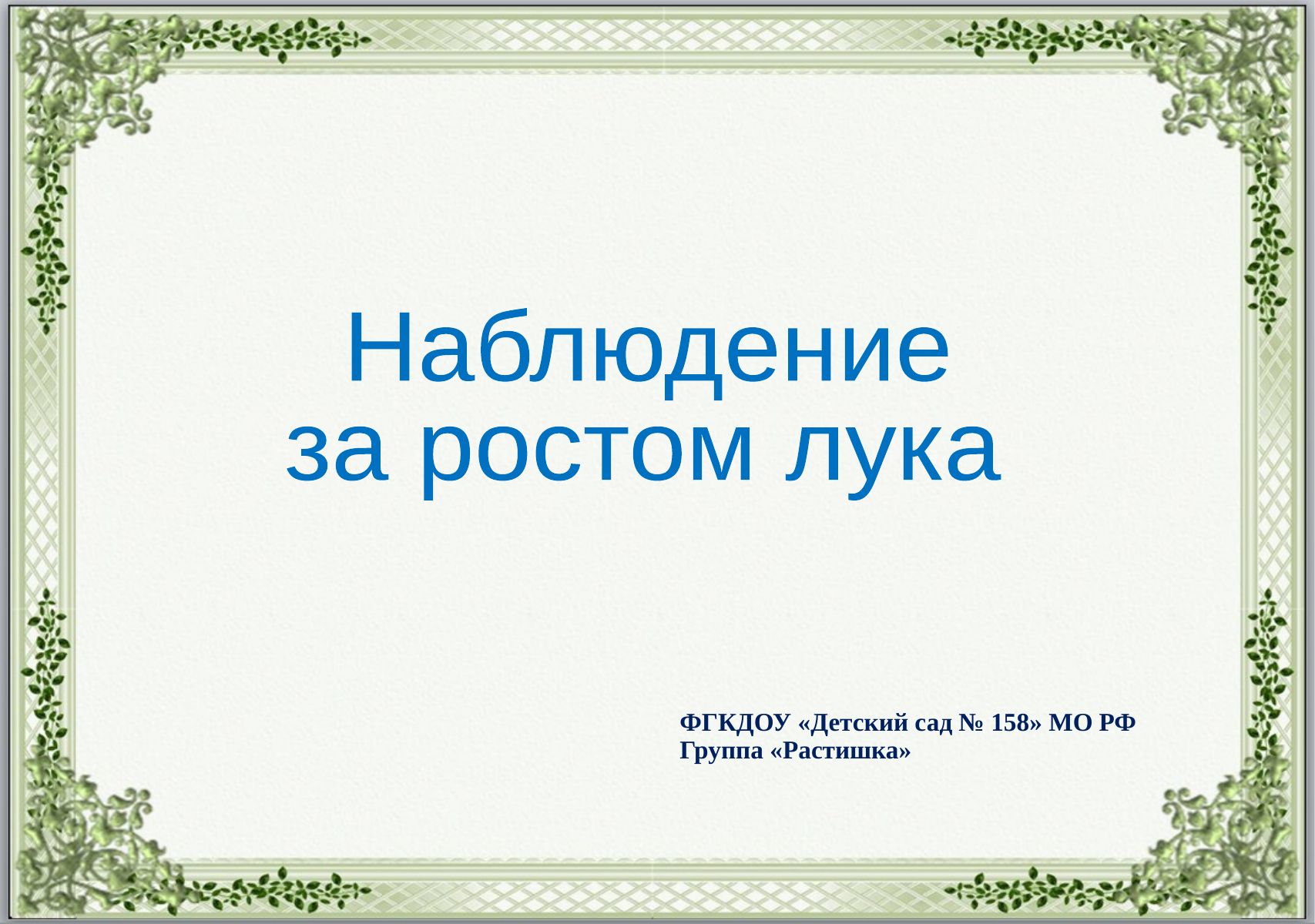

Наблюдение
за ростом лука
ФГКДОУ «Детский сад № 158» МО РФ
Группа «Растишка»